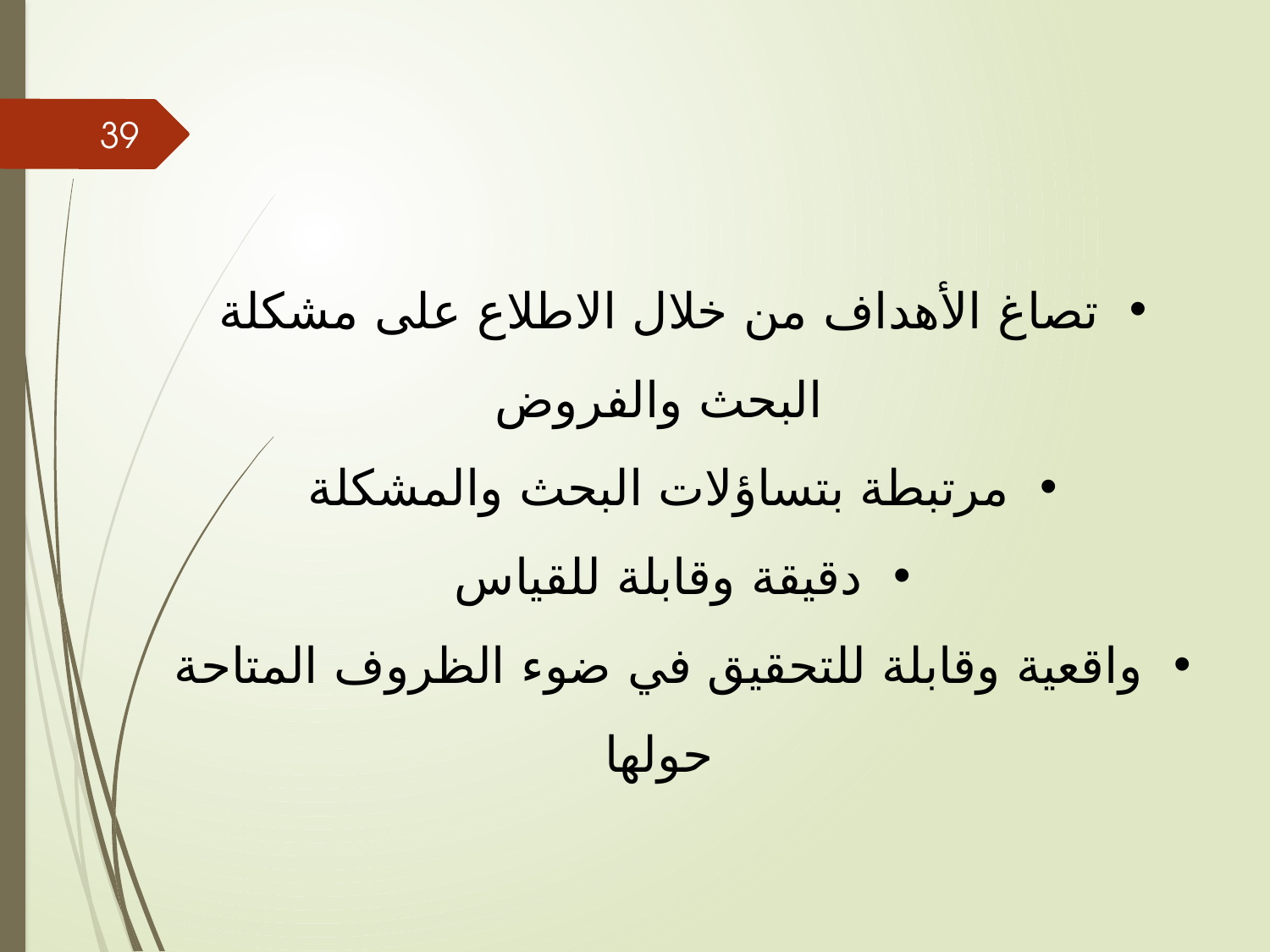

39
تصاغ الأهداف من خلال الاطلاع على مشكلة البحث والفروض
مرتبطة بتساؤلات البحث والمشكلة
دقيقة وقابلة للقياس
واقعية وقابلة للتحقيق في ضوء الظروف المتاحة حولها